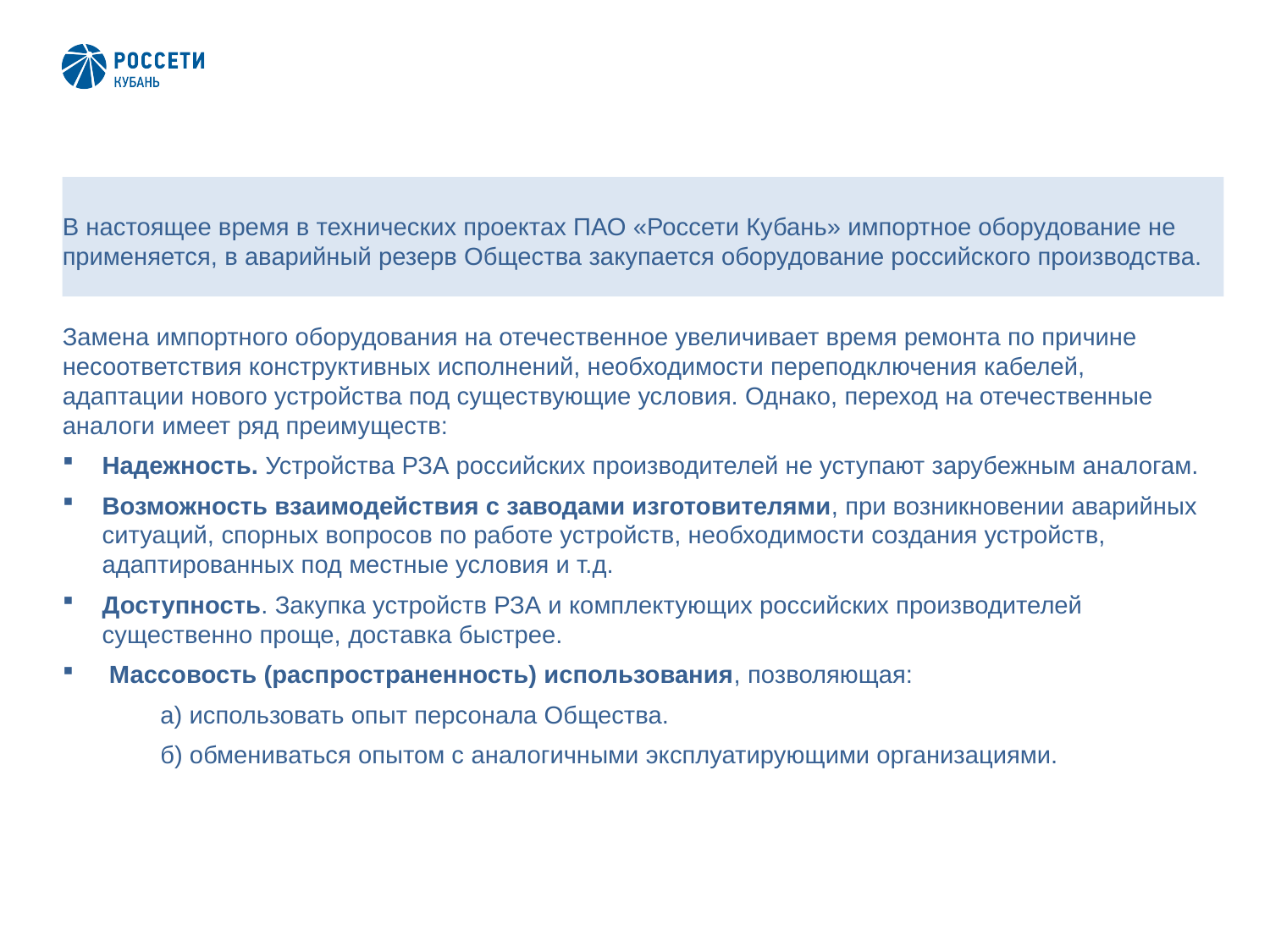

В настоящее время в технических проектах ПАО «Россети Кубань» импортное оборудование не применяется, в аварийный резерв Общества закупается оборудование российского производства.

Замена импортного оборудования на отечественное увеличивает время ремонта по причине несоответствия конструктивных исполнений, необходимости переподключения кабелей, адаптации нового устройства под существующие условия. Однако, переход на отечественные аналоги имеет ряд преимуществ:
Надежность. Устройства РЗА российских производителей не уступают зарубежным аналогам.
Возможность взаимодействия с заводами изготовителями, при возникновении аварийных ситуаций, спорных вопросов по работе устройств, необходимости создания устройств, адаптированных под местные условия и т.д.
Доступность. Закупка устройств РЗА и комплектующих российских производителей существенно проще, доставка быстрее.
 Массовость (распространенность) использования, позволяющая:
              а) использовать опыт персонала Общества.
              б) обмениваться опытом с аналогичными эксплуатирующими организациями.